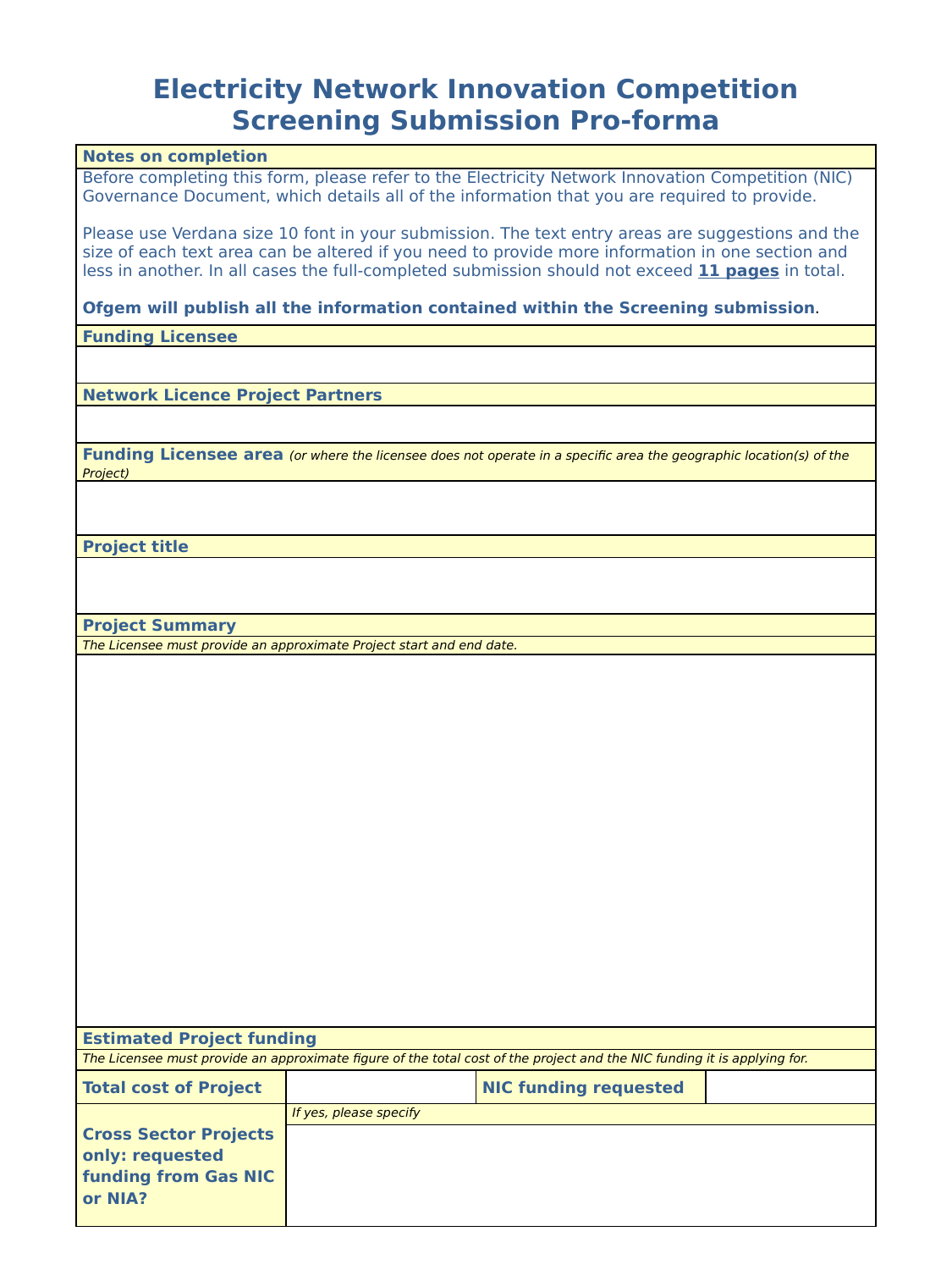

Electricity Network Innovation Competition
Screening Submission Pro-forma
| Notes on completion |
| --- |
| Before completing this form, please refer to the Electricity Network Innovation Competition (NIC) Governance Document, which details all of the information that you are required to provide. Please use Verdana size 10 font in your submission. The text entry areas are suggestions and the size of each text area can be altered if you need to provide more information in one section and less in another. In all cases the full-completed submission should not exceed 11 pages in total. Ofgem will publish all the information contained within the Screening submission. |
| Funding Licensee |
| --- |
|  |
| Network Licence Project Partners |
|  |
| Funding Licensee area (or where the licensee does not operate in a specific area the geographic location(s) of the Project) |
|  |
| Project title |  |  |  |
| --- | --- | --- | --- |
|  |  |  |  |
| Project Summary |  |  |  |
| The Licensee must provide an approximate Project start and end date. |  |  |  |
|  |  |  |  |
| Estimated Project funding |  |  |  |
| The Licensee must provide an approximate figure of the total cost of the project and the NIC funding it is applying for. |  |  |  |
| Total cost of Project |  | NIC funding requested |  |
| Cross Sector Projects only: requested funding from Gas NIC or NIA? | If yes, please specify |  |  |
|  |  |  |  |
1